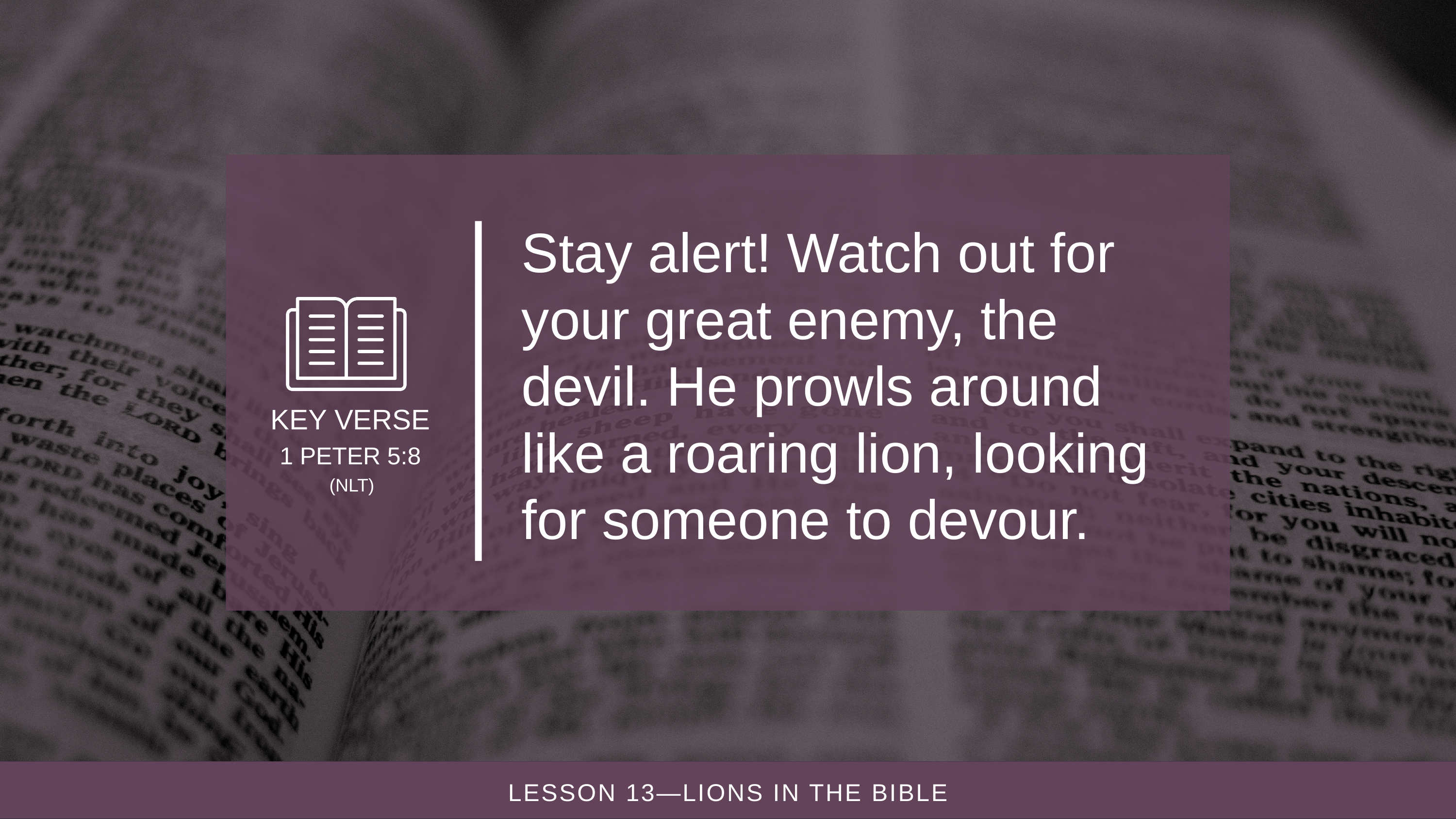

Stay alert! Watch out for your great enemy, the devil. He prowls around like a roaring lion, looking for someone to devour.
(NLT)